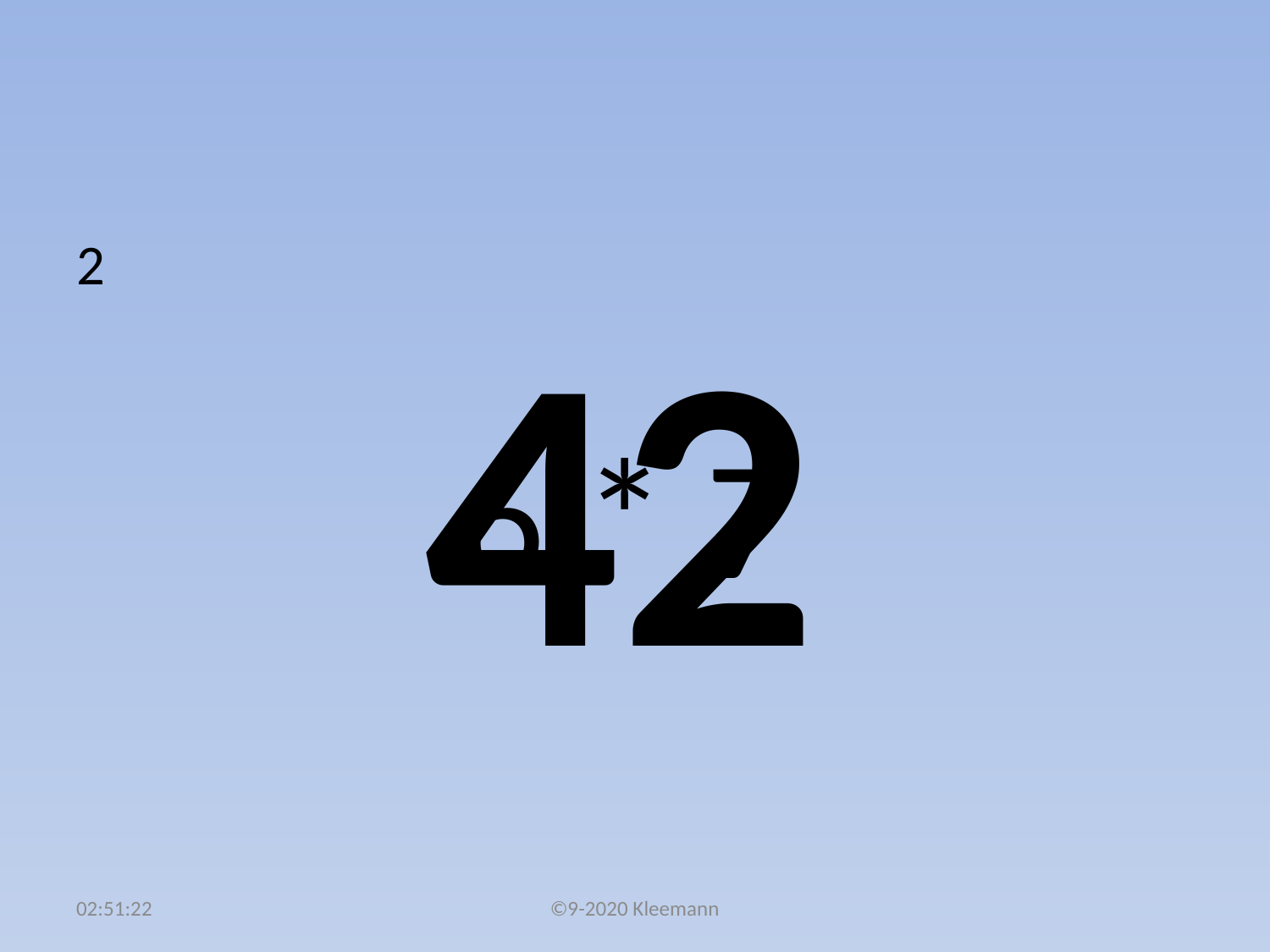

#
2

          6 * 7
42
02:51:22
©9-2020 Kleemann